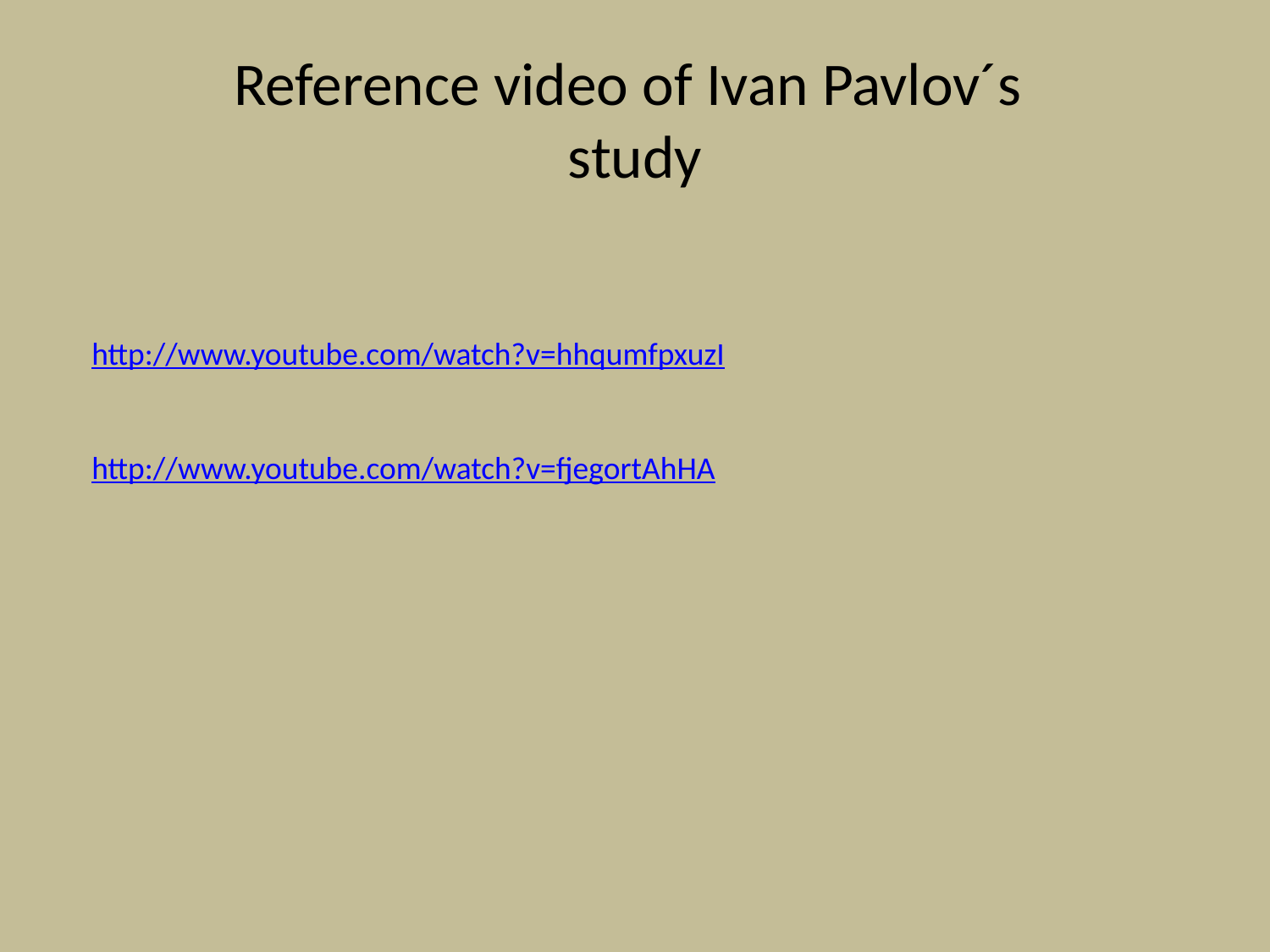

# Reference video of Ivan Pavlov´s study
http://www.youtube.com/watch?v=hhqumfpxuzI

http://www.youtube.com/watch?v=fjegortAhHA